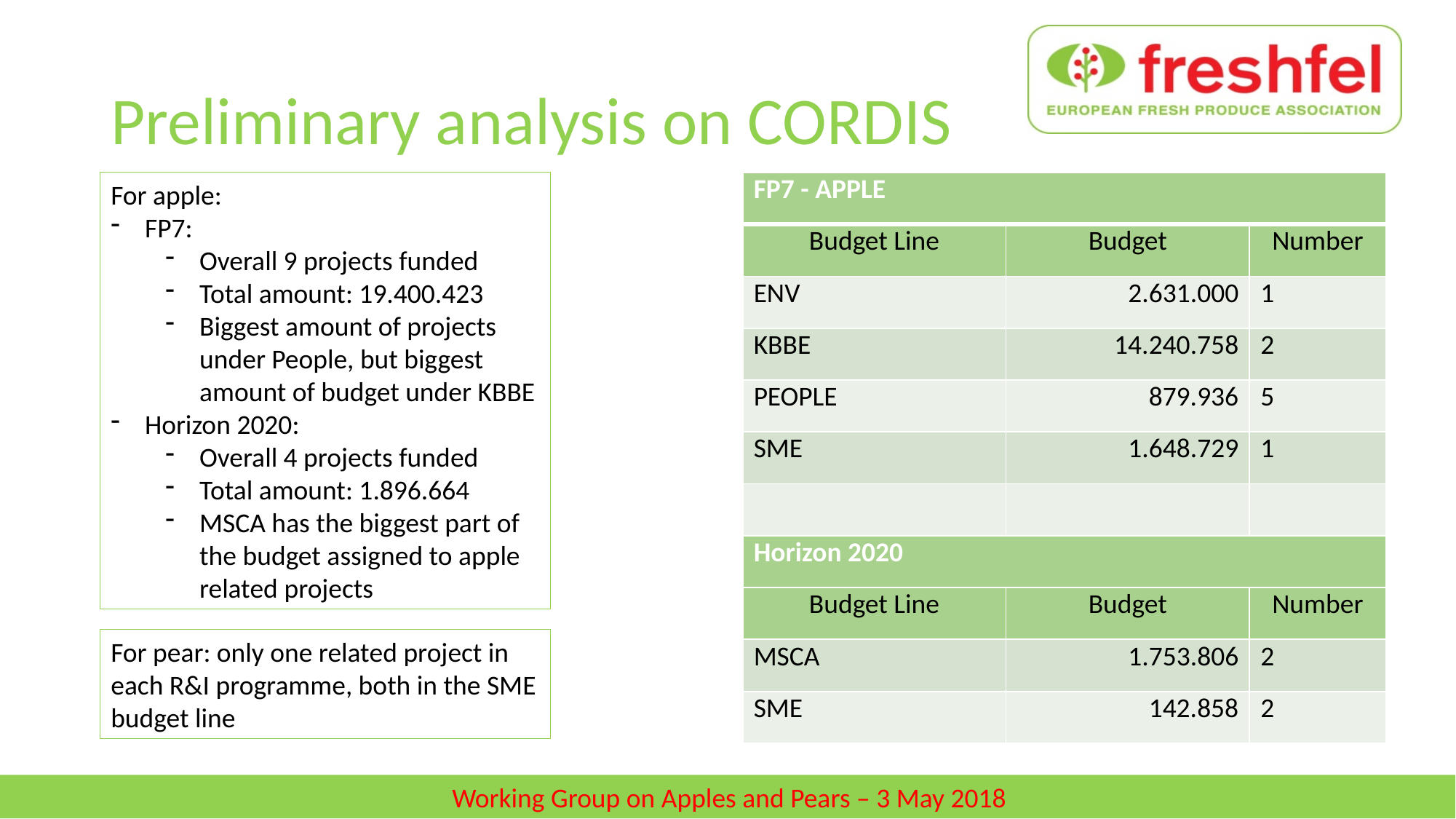

# Preliminary analysis on CORDIS
For apple:
FP7:
Overall 9 projects funded
Total amount: 19.400.423
Biggest amount of projects under People, but biggest amount of budget under KBBE
Horizon 2020:
Overall 4 projects funded
Total amount: 1.896.664
MSCA has the biggest part of the budget assigned to apple related projects
| FP7 - APPLE |  |  |
| --- | --- | --- |
| Budget Line | Budget | Number |
| ENV | 2.631.000 | 1 |
| KBBE | 14.240.758 | 2 |
| PEOPLE | 879.936 | 5 |
| SME | 1.648.729 | 1 |
|  |  |  |
| Horizon 2020 |  |  |
| Budget Line | Budget | Number |
| MSCA | 1.753.806 | 2 |
| SME | 142.858 | 2 |
For pear: only one related project in each R&I programme, both in the SME budget line